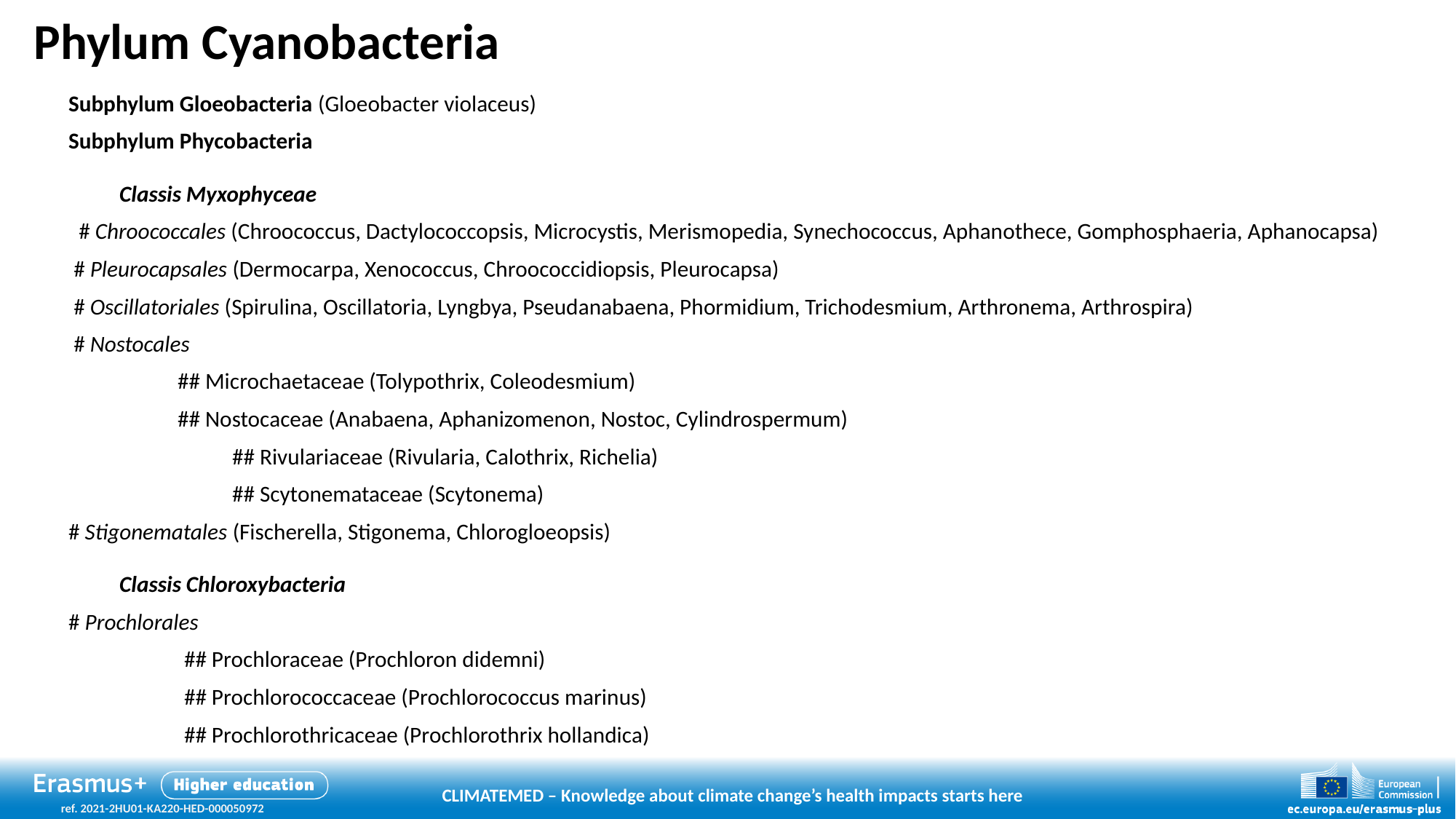

# Phylum Cyanobacteria
Subphylum Gloeobacteria (Gloeobacter violaceus)
Subphylum Phycobacteria
          Classis Myxophyceae
  # Chroococcales (Chroococcus, Dactylococcopsis, Microcystis, Merismopedia, Synechococcus, Aphanothece, Gomphosphaeria, Aphanocapsa)
 # Pleurocapsales (Dermocarpa, Xenococcus, Chroococcidiopsis, Pleurocapsa)
 # Oscillatoriales (Spirulina, Oscillatoria, Lyngbya, Pseudanabaena, Phormidium, Trichodesmium, Arthronema, Arthrospira)
 # Nostocales
            	## Microchaetaceae (Tolypothrix, Coleodesmium)
	## Nostocaceae (Anabaena, Aphanizomenon, Nostoc, Cylindrospermum)
	## Rivulariaceae (Rivularia, Calothrix, Richelia)
        	## Scytonemataceae (Scytonema)
# Stigonematales (Fischerella, Stigonema, Chlorogloeopsis)
          Classis Chloroxybacteria
# Prochlorales
            ## Prochloraceae (Prochloron didemni)
            ## Prochlorococcaceae (Prochlorococcus marinus)
            ## Prochlorothricaceae (Prochlorothrix hollandica)